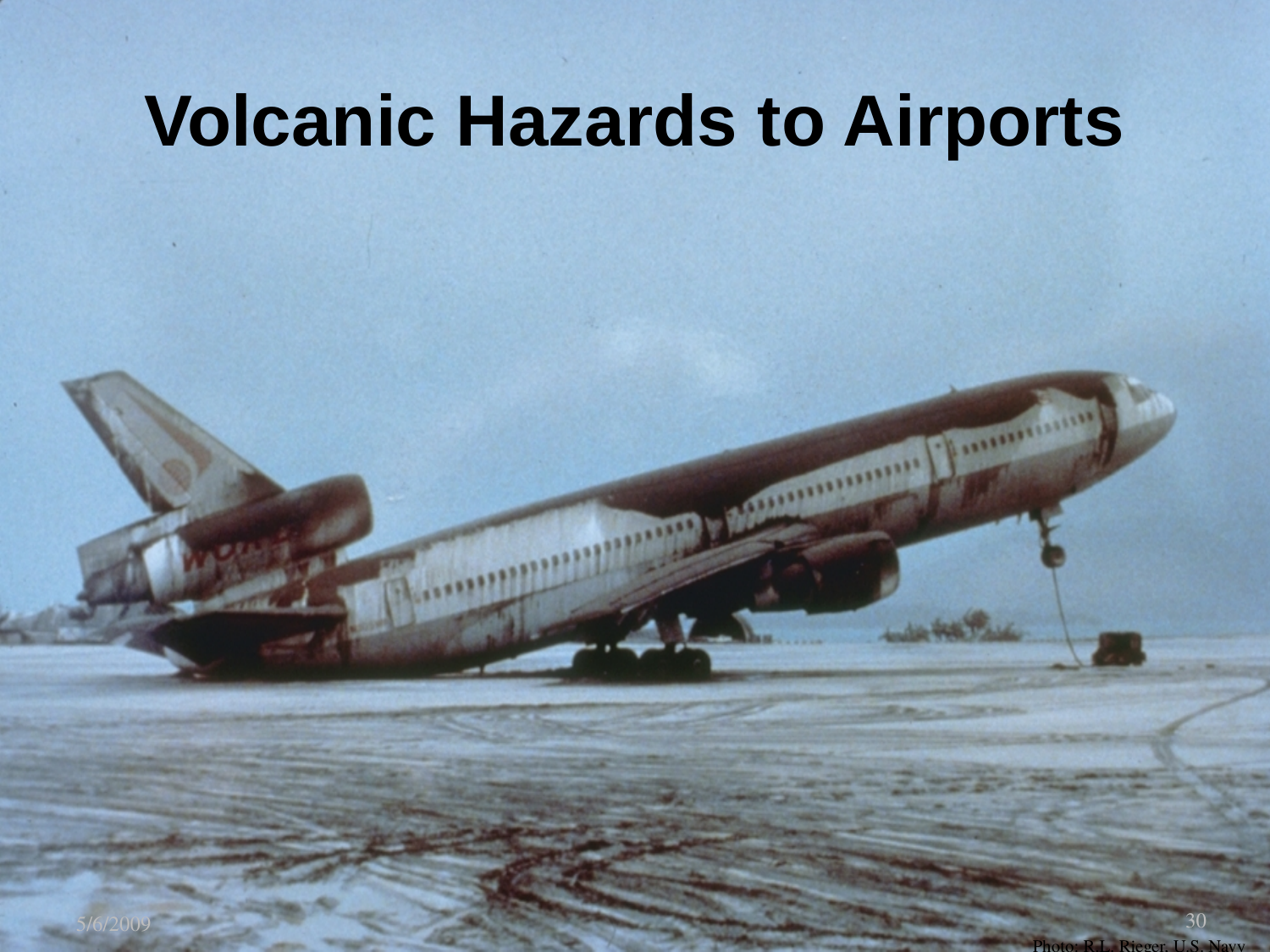

# Volcanic Hazards to Airports
5/6/2009
30
Photo: R.L. Rieger, U.S. Navy